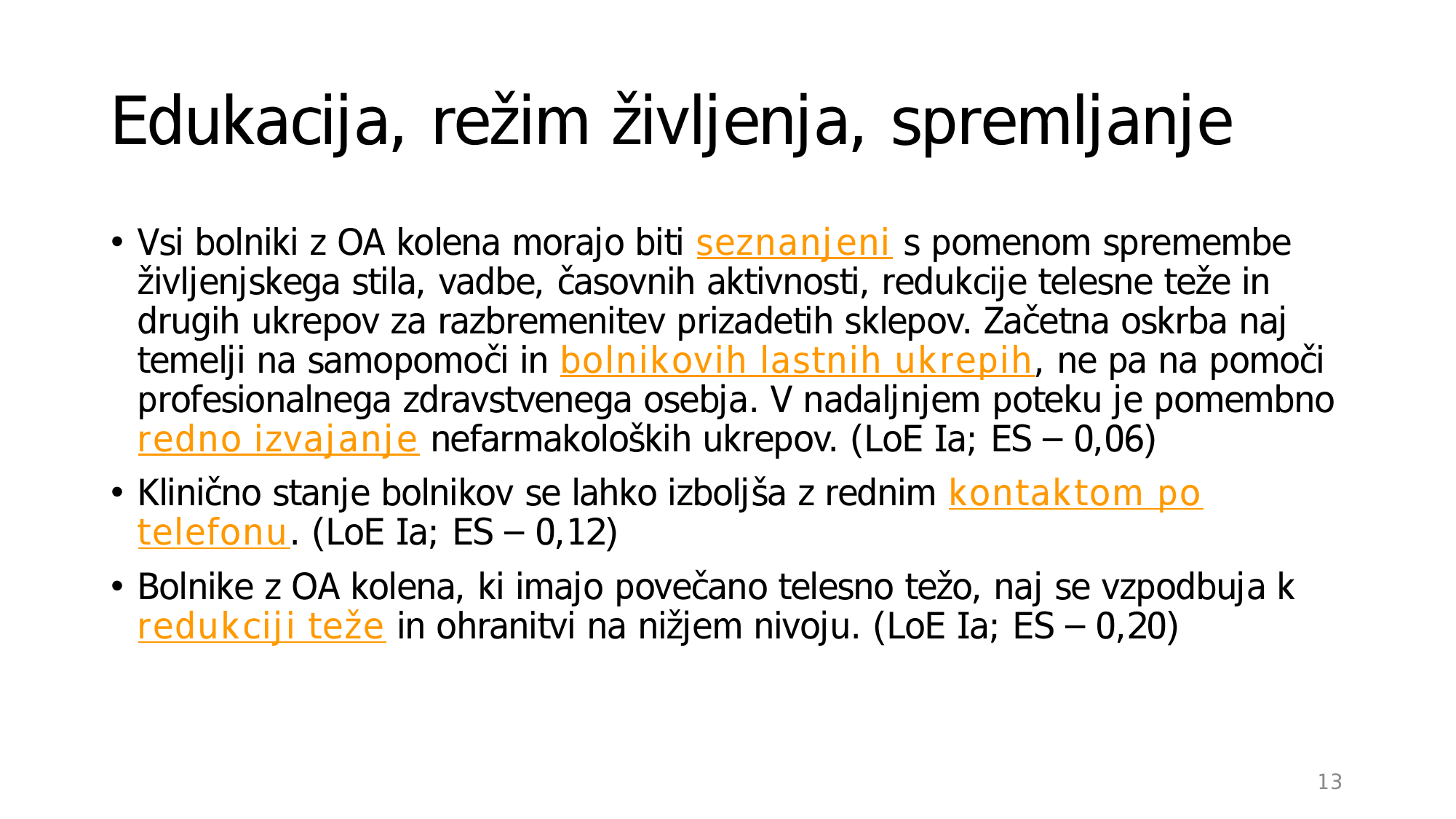

# Edukacija, režim življenja, spremljanje
Vsi bolniki z OA kolena morajo biti seznanjeni s pomenom spremembe življenjskega stila, vadbe, časovnih aktivnosti, redukcije telesne teže in drugih ukrepov za razbremenitev prizadetih sklepov. Začetna oskrba naj temelji na samopomoči in bolnikovih lastnih ukrepih, ne pa na pomoči profesionalnega zdravstvenega osebja. V nadaljnjem poteku je pomembno redno izvajanje nefarmakoloških ukrepov. (LoE Ia; ES – 0,06)
Klinično stanje bolnikov se lahko izboljša z rednim kontaktom po telefonu. (LoE Ia; ES – 0,12)
Bolnike z OA kolena, ki imajo povečano telesno težo, naj se vzpodbuja k redukciji teže in ohranitvi na nižjem nivoju. (LoE Ia; ES – 0,20)
13